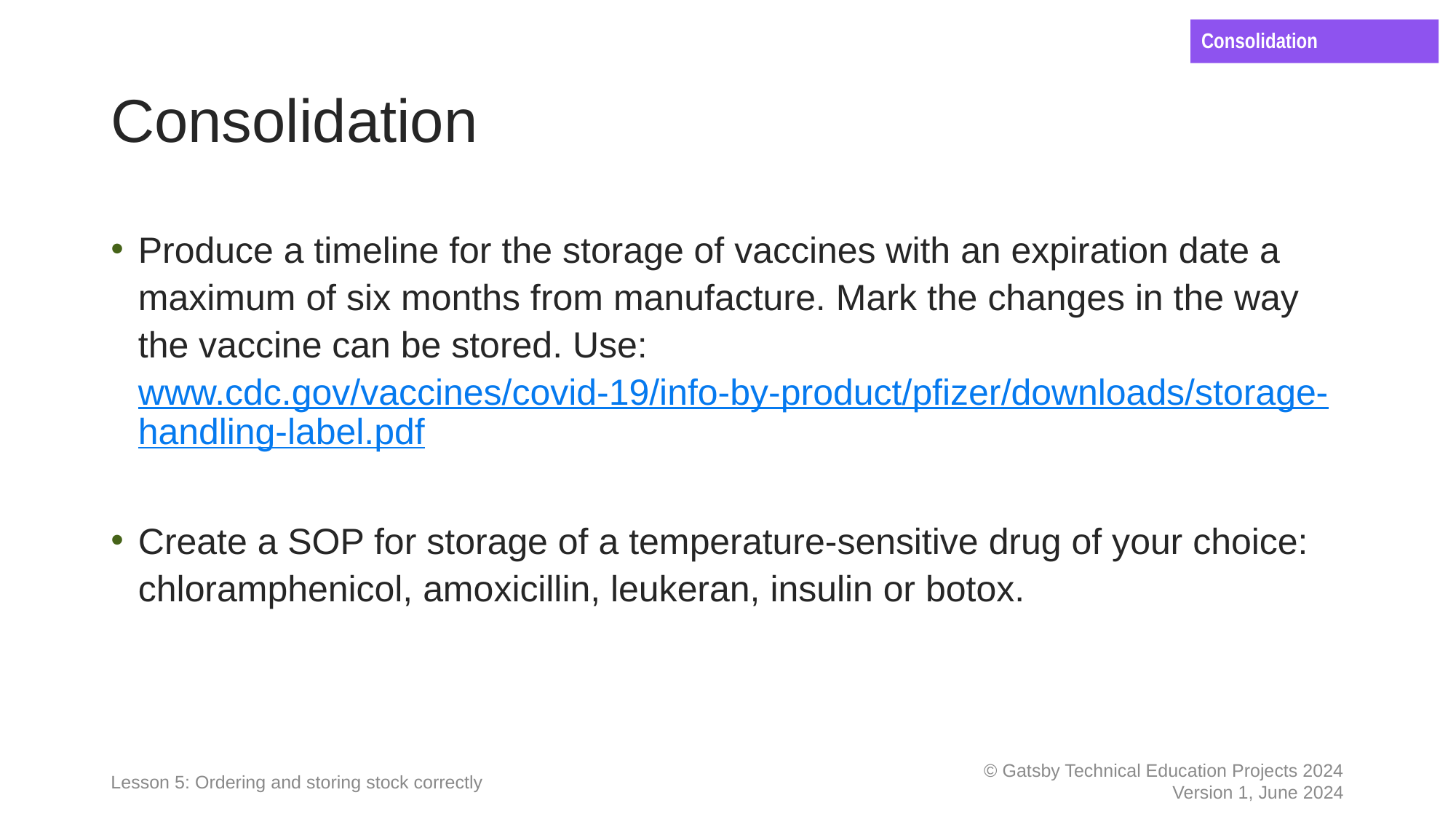

Consolidation
# Consolidation
Produce a timeline for the storage of vaccines with an expiration date a maximum of six months from manufacture. Mark the changes in the way the vaccine can be stored. Use: www.cdc.gov/vaccines/covid-19/info-by-product/pfizer/downloads/storage-handling-label.pdf
Create a SOP for storage of a temperature-sensitive drug of your choice: chloramphenicol, amoxicillin, leukeran, insulin or botox.
Lesson 5: Ordering and storing stock correctly